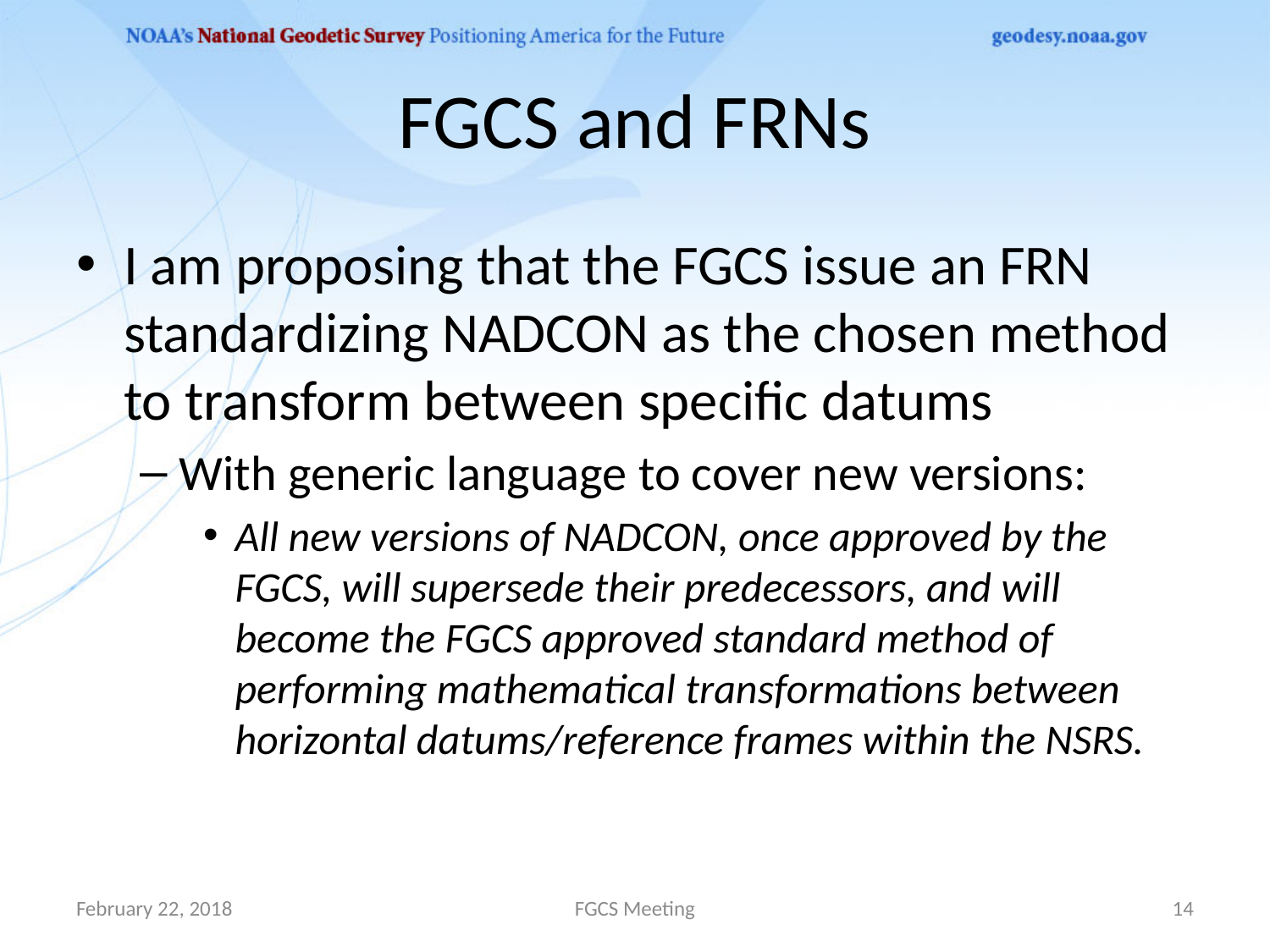

# FGCS and FRNs
I am proposing that the FGCS issue an FRN standardizing NADCON as the chosen method to transform between specific datums
With generic language to cover new versions:
All new versions of NADCON, once approved by the FGCS, will supersede their predecessors, and will become the FGCS approved standard method of performing mathematical transformations between horizontal datums/reference frames within the NSRS.

February 22, 2018
FGCS Meeting
14